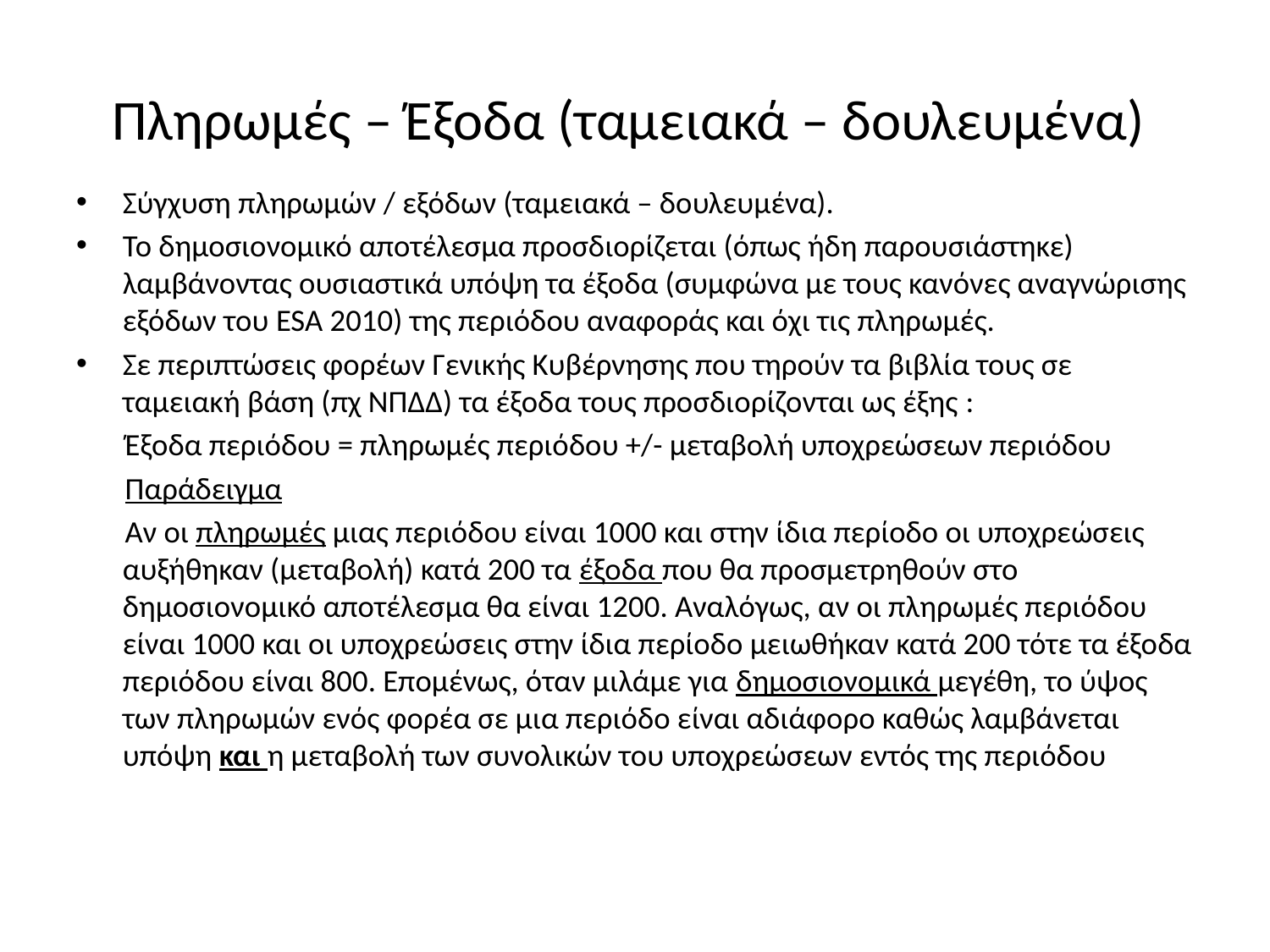

# Πληρωμές – Έξοδα (ταμειακά – δουλευμένα)
Σύγχυση πληρωμών / εξόδων (ταμειακά – δουλευμένα).
Το δημοσιονομικό αποτέλεσμα προσδιορίζεται (όπως ήδη παρουσιάστηκε) λαμβάνοντας ουσιαστικά υπόψη τα έξοδα (συμφώνα με τους κανόνες αναγνώρισης εξόδων του ESA 2010) της περιόδου αναφοράς και όχι τις πληρωμές.
Σε περιπτώσεις φορέων Γενικής Κυβέρνησης που τηρούν τα βιβλία τους σε ταμειακή βάση (πχ ΝΠΔΔ) τα έξοδα τους προσδιορίζονται ως έξης :
       Έξοδα περιόδου = πληρωμές περιόδου +/- μεταβολή υποχρεώσεων περιόδου
       Παράδειγμα
       Αν οι πληρωμές μιας περιόδου είναι 1000 και στην ίδια περίοδο οι υποχρεώσεις αυξήθηκαν (μεταβολή) κατά 200 τα έξοδα που θα προσμετρηθούν στο δημοσιονομικό αποτέλεσμα θα είναι 1200. Αναλόγως, αν οι πληρωμές περιόδου είναι 1000 και οι υποχρεώσεις στην ίδια περίοδο μειωθήκαν κατά 200 τότε τα έξοδα περιόδου είναι 800. Επομένως, όταν μιλάμε για δημοσιονομικά μεγέθη, το ύψος των πληρωμών ενός φορέα σε μια περιόδο είναι αδιάφορο καθώς λαμβάνεται υπόψη και η μεταβολή των συνολικών του υποχρεώσεων εντός της περιόδου